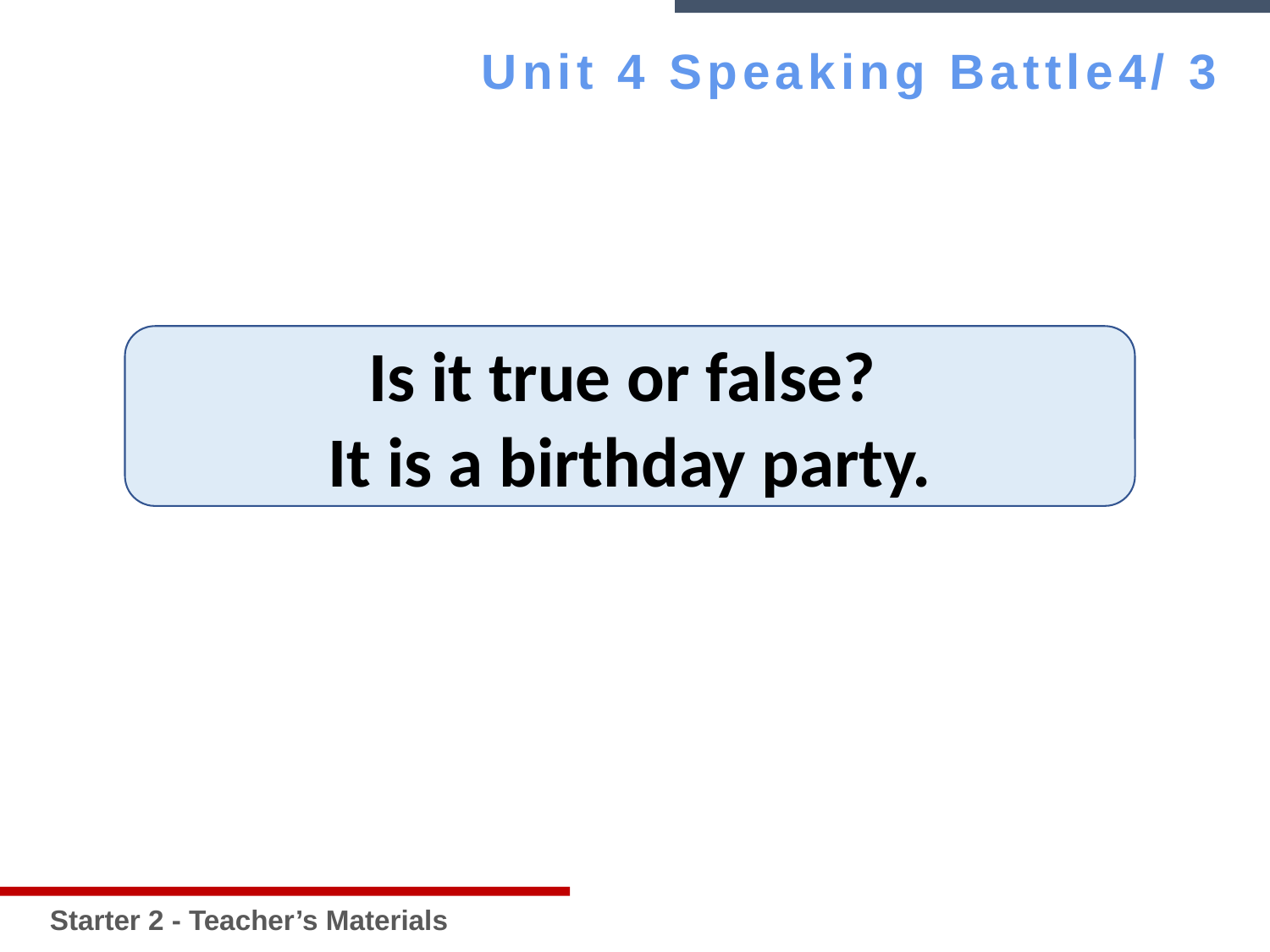

Starter 2 - Teacher’s Materials
Unit 4 Speaking Battle4/ 3
Is it true or false?
It is a birthday party.